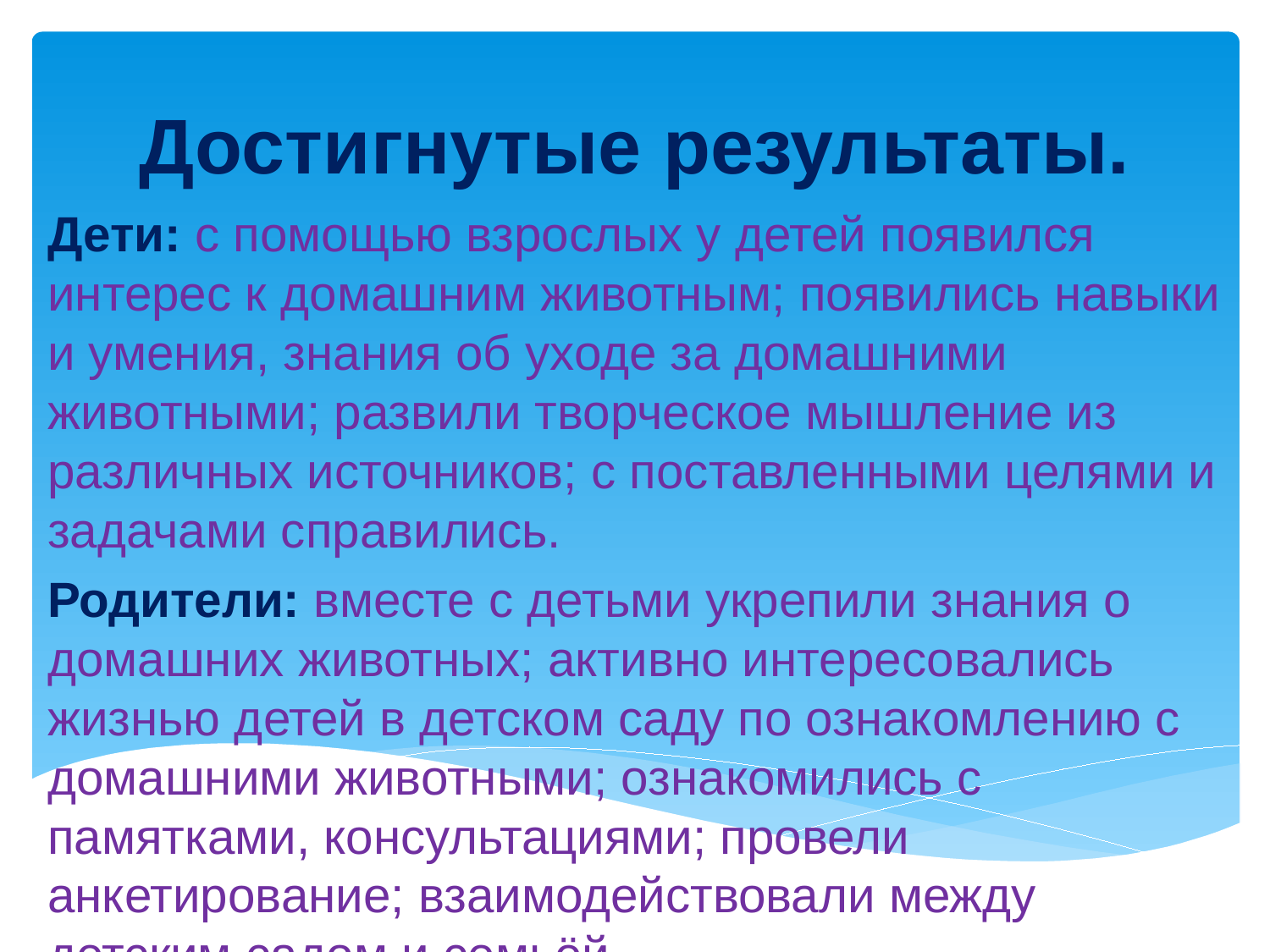

# Достигнутые результаты.
Дети: с помощью взрослых у детей появился интерес к домашним животным; появились навыки и умения, знания об уходе за домашними животными; развили творческое мышление из различных источников; с поставленными целями и задачами справились.
Родители: вместе с детьми укрепили знания о домашних животных; активно интересовались жизнью детей в детском саду по ознакомлению с домашними животными; ознакомились с памятками, консультациями; провели анкетирование; взаимодействовали между детским садом и семьёй.